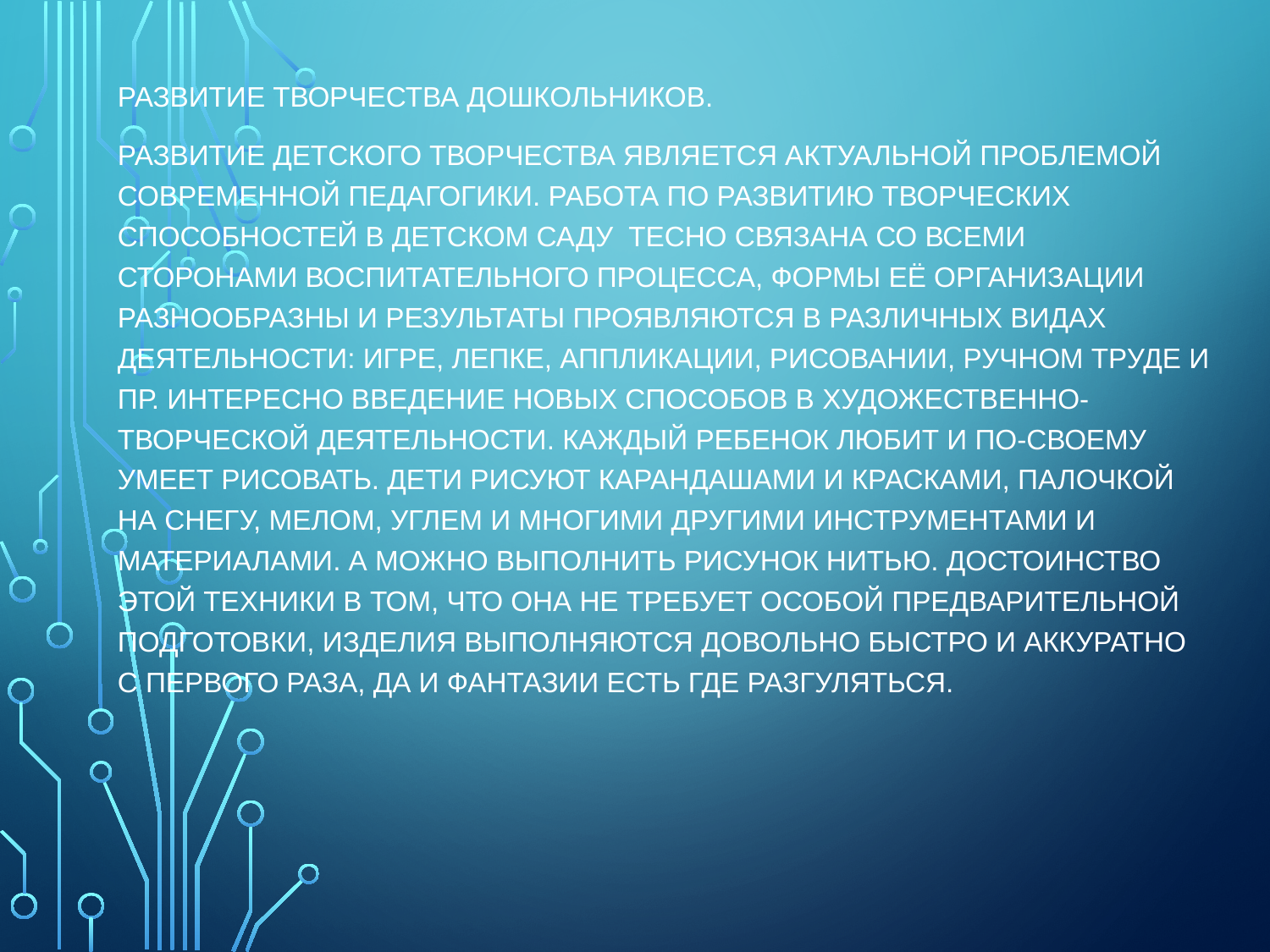

Развитие творчества дошкольников.
Развитие детского творчества является актуальной проблемой современной педагогики. Работа по развитию творческих способностей в детском саду  тесно связана со всеми сторонами воспитательного процесса, формы её организации разнообразны и результаты проявляются в различных видах деятельности: игре, лепке, аппликации, рисовании, ручном труде и пр. Интересно введение новых способов в художественно-творческой деятельности. Каждый ребенок любит и по-своему умеет рисовать. Дети рисуют карандашами и красками, палочкой на снегу, мелом, углем и многими другими инструментами и материалами. А можно выполнить рисунок нитью. Достоинство этой техники в том, что она не требует особой предварительной подготовки, изделия выполняются довольно быстро и аккуратно с первого раза, да и фантазии есть где разгуляться.